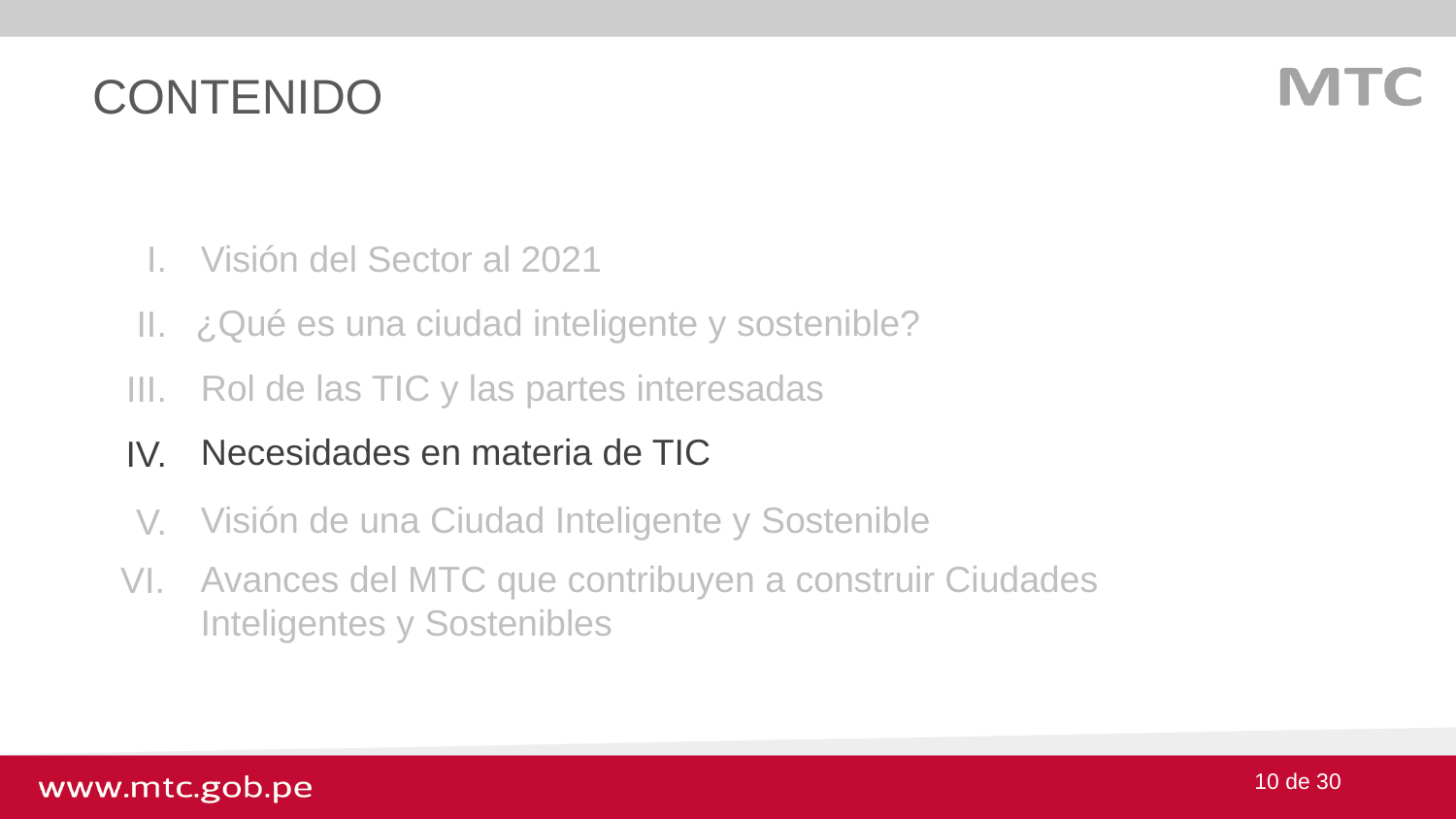

CONTENIDO
I.
Visión del Sector al 2021
¿Qué es una ciudad inteligente y sostenible?
II.
Rol de las TIC y las partes interesadas
III.
Necesidades en materia de TIC
IV.
Visión de una Ciudad Inteligente y Sostenible
V.
Avances del MTC que contribuyen a construir Ciudades Inteligentes y Sostenibles
VI.
10 de 30